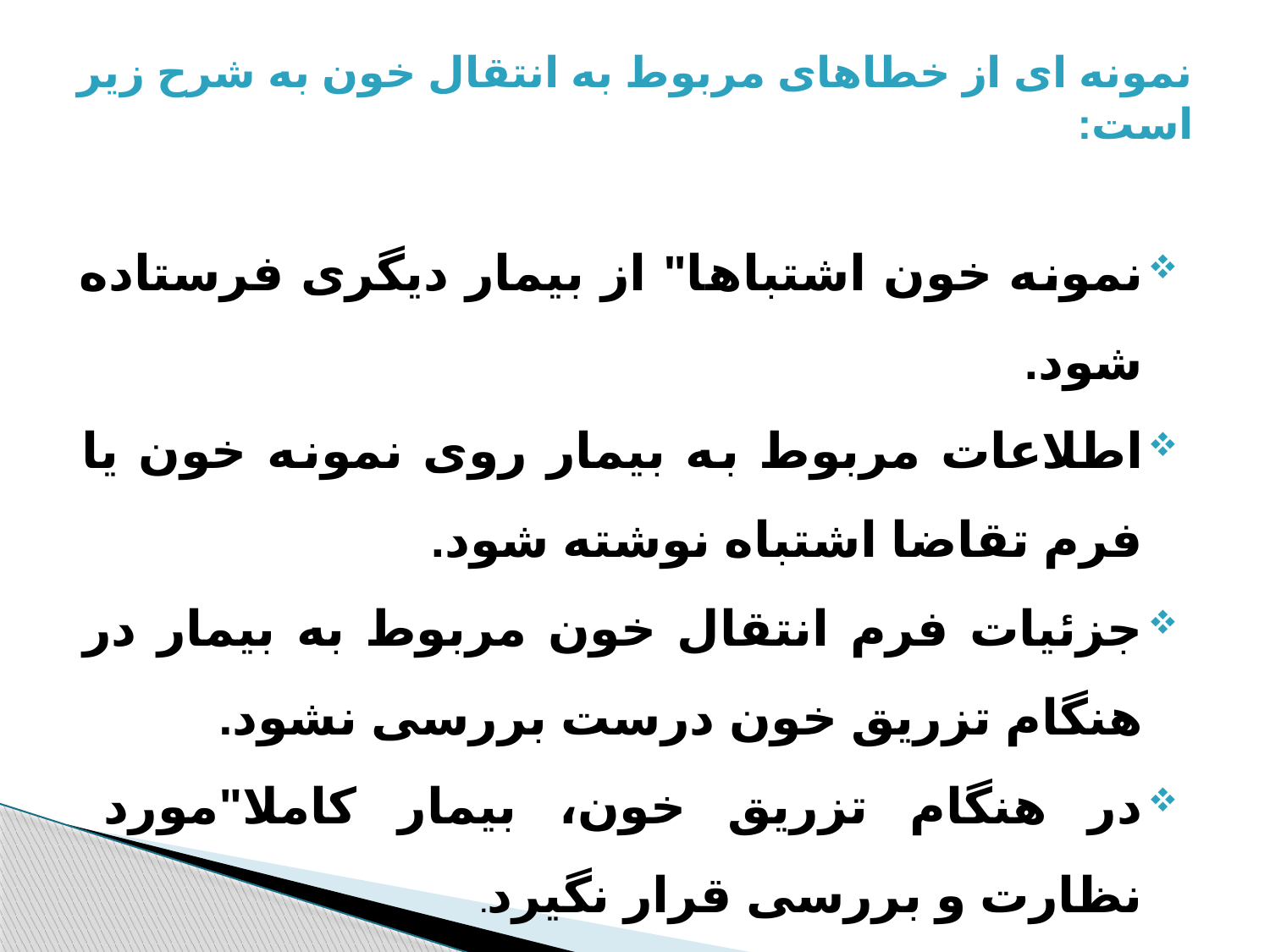

# نمونه ای از خطاهای مربوط به انتقال خون به شرح زیر است:
نمونه خون اشتباها" از بیمار دیگری فرستاده شود.
اطلاعات مربوط به بیمار روی نمونه خون یا فرم تقاضا اشتباه نوشته شود.
جزئیات فرم انتقال خون مربوط به بیمار در هنگام تزریق خون درست بررسی نشود.
در هنگام تزریق خون، بیمار کاملا"مورد نظارت و بررسی قرار نگیرد.